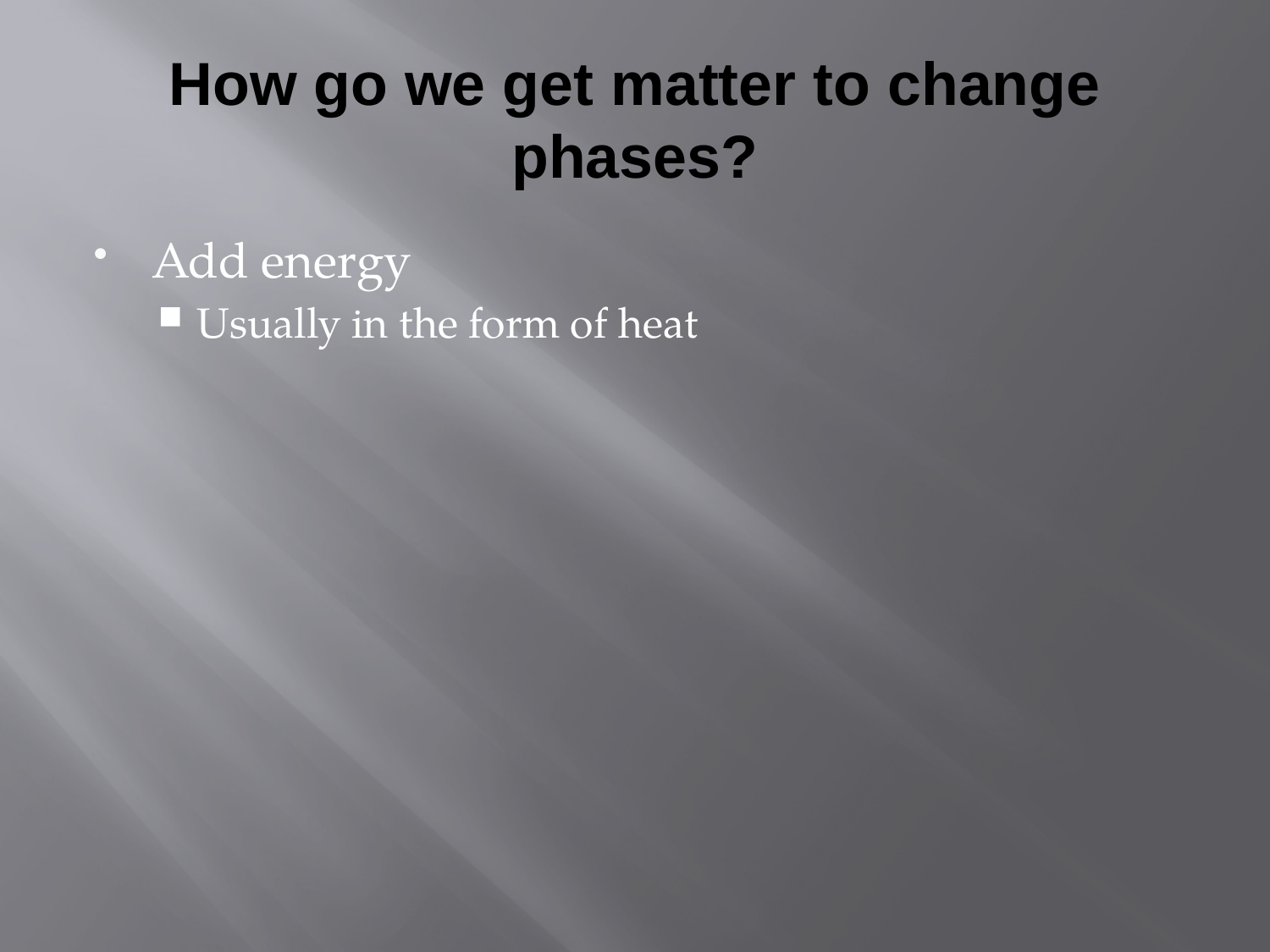

# How go we get matter to change phases?
Add energy
Usually in the form of heat